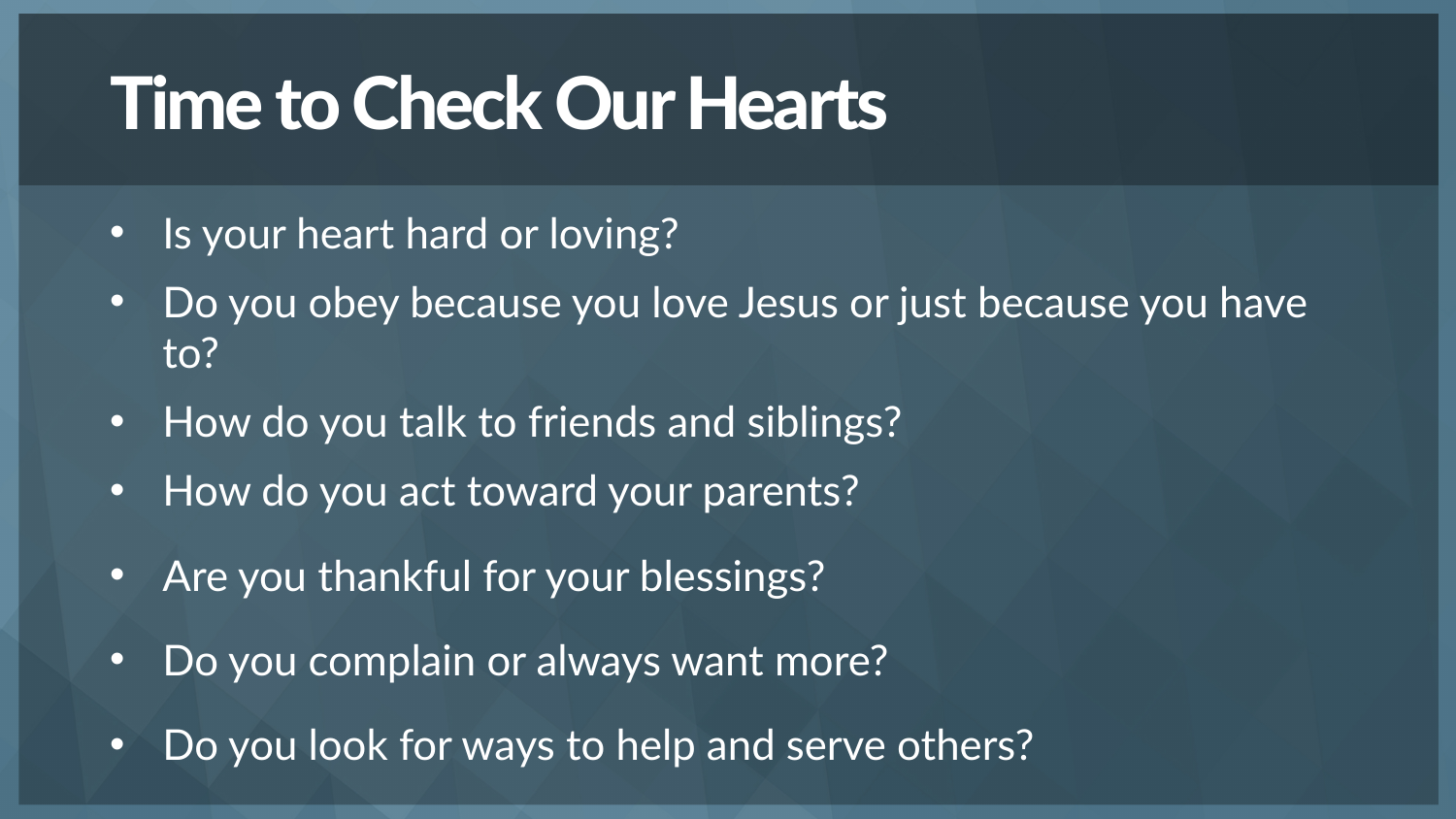

# Time to Check Our Hearts
Is your heart hard or loving?
Do you obey because you love Jesus or just because you have to?
How do you talk to friends and siblings?
How do you act toward your parents?
Are you thankful for your blessings?
Do you complain or always want more?
Do you look for ways to help and serve others?